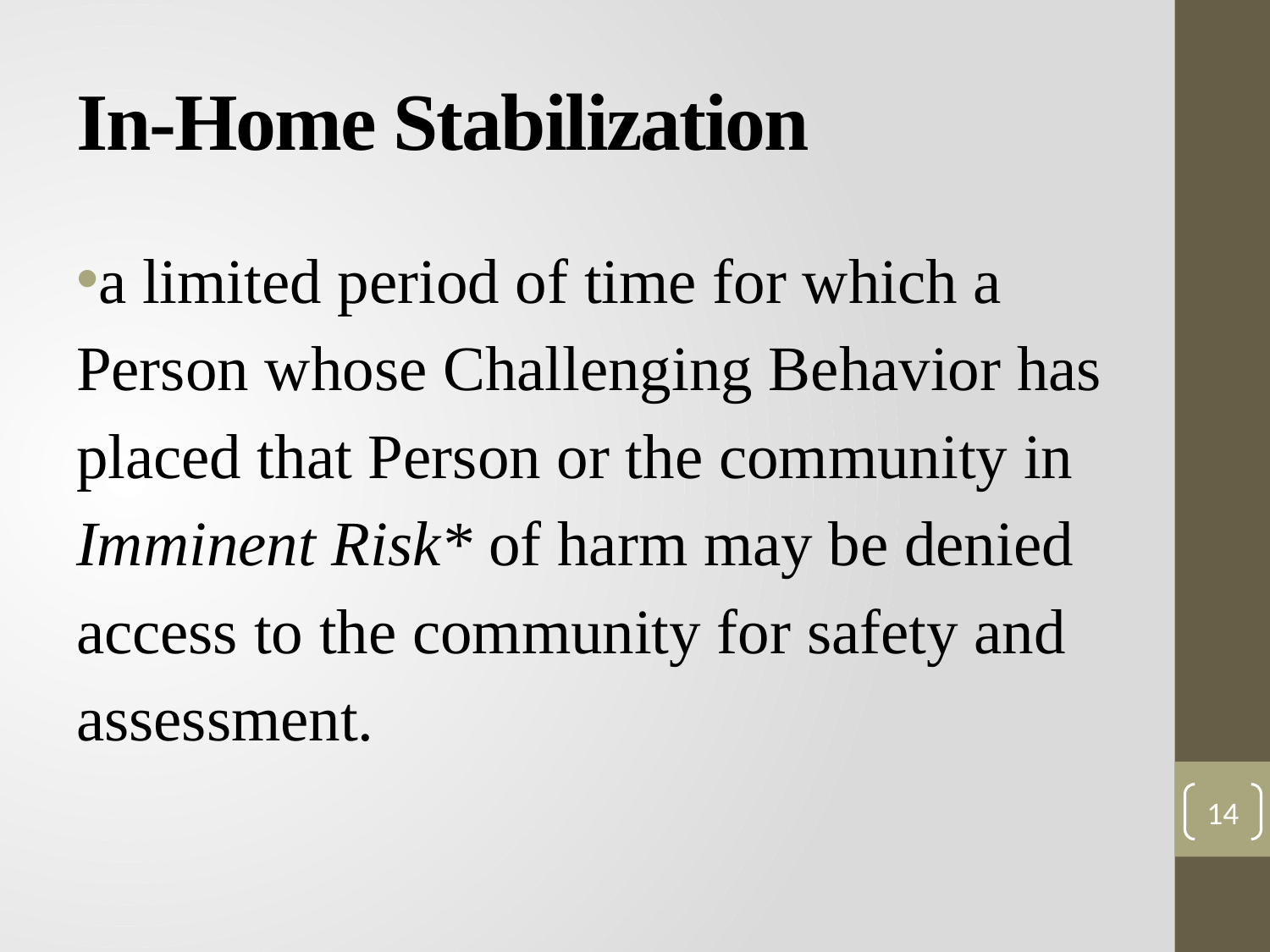

# In-Home Stabilization
a limited period of time for which a Person whose Challenging Behavior has placed that Person or the community in Imminent Risk* of harm may be denied access to the community for safety and assessment.

14